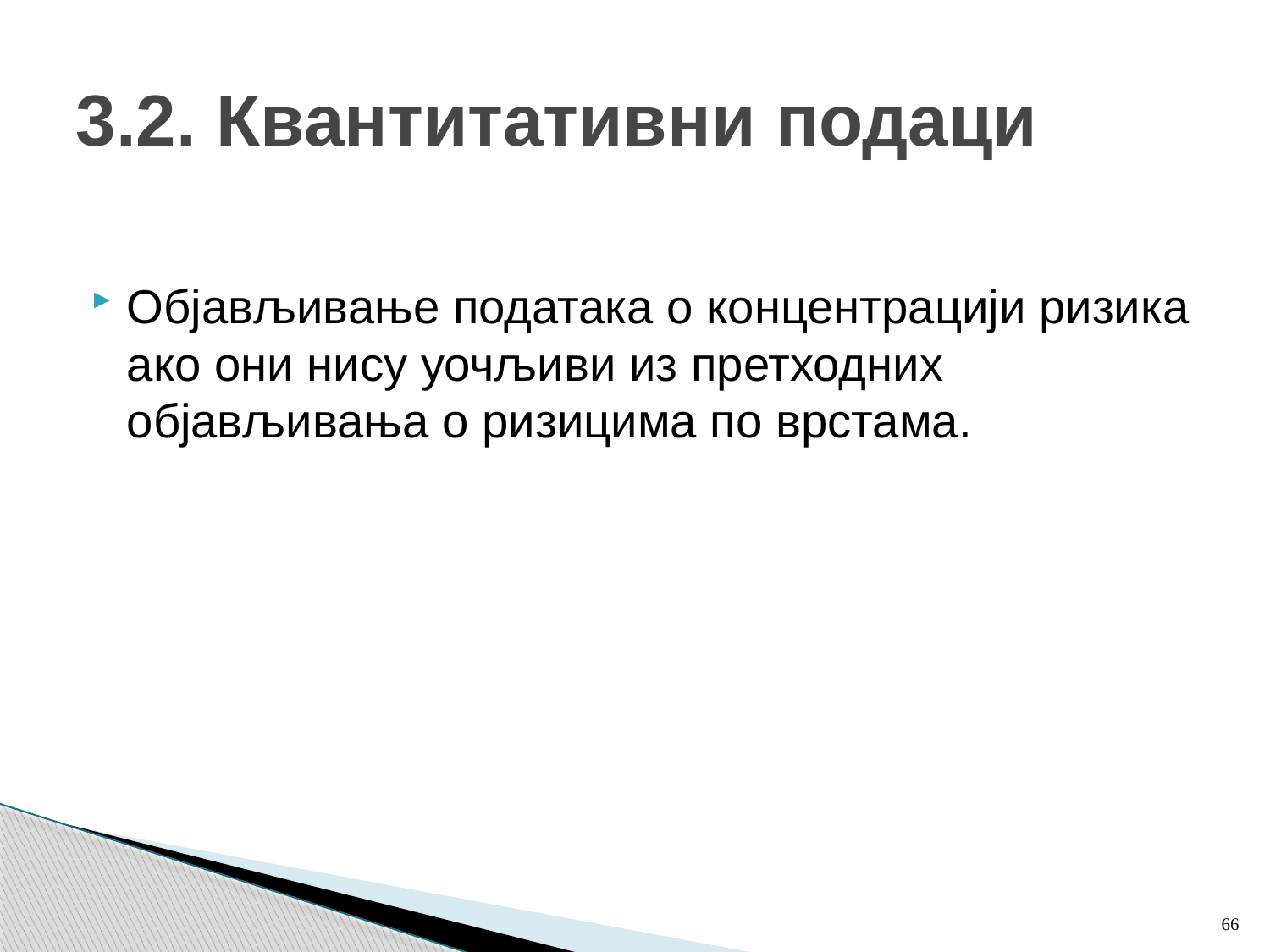

# 3.2. Квантитативни подаци

Објављивање података о концентрацији ризика ако они нису уочљиви из претходних објављивања о ризицима по врстама.
66